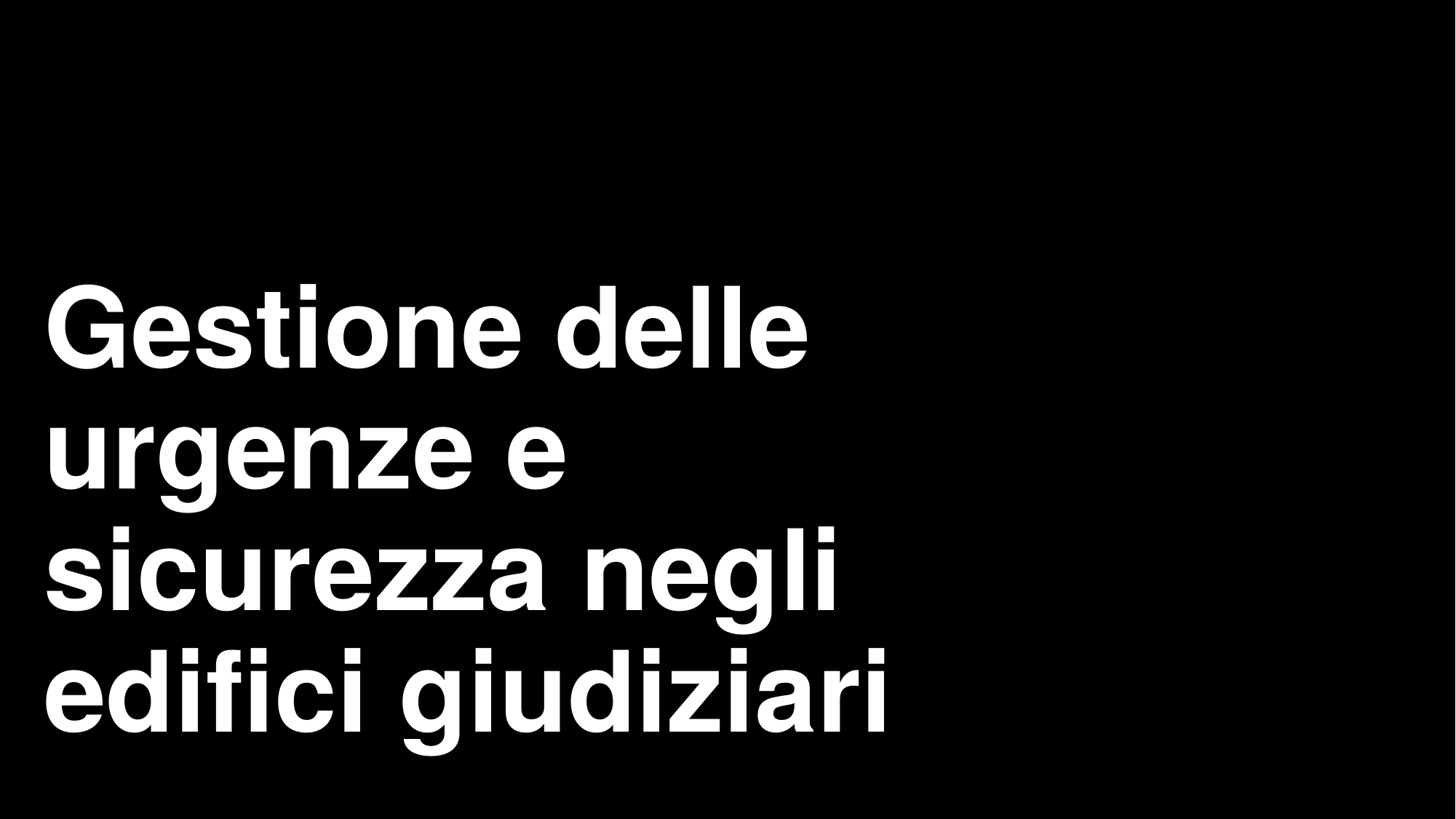

# Gestione delle urgenze e sicurezza negli edifici giudiziari